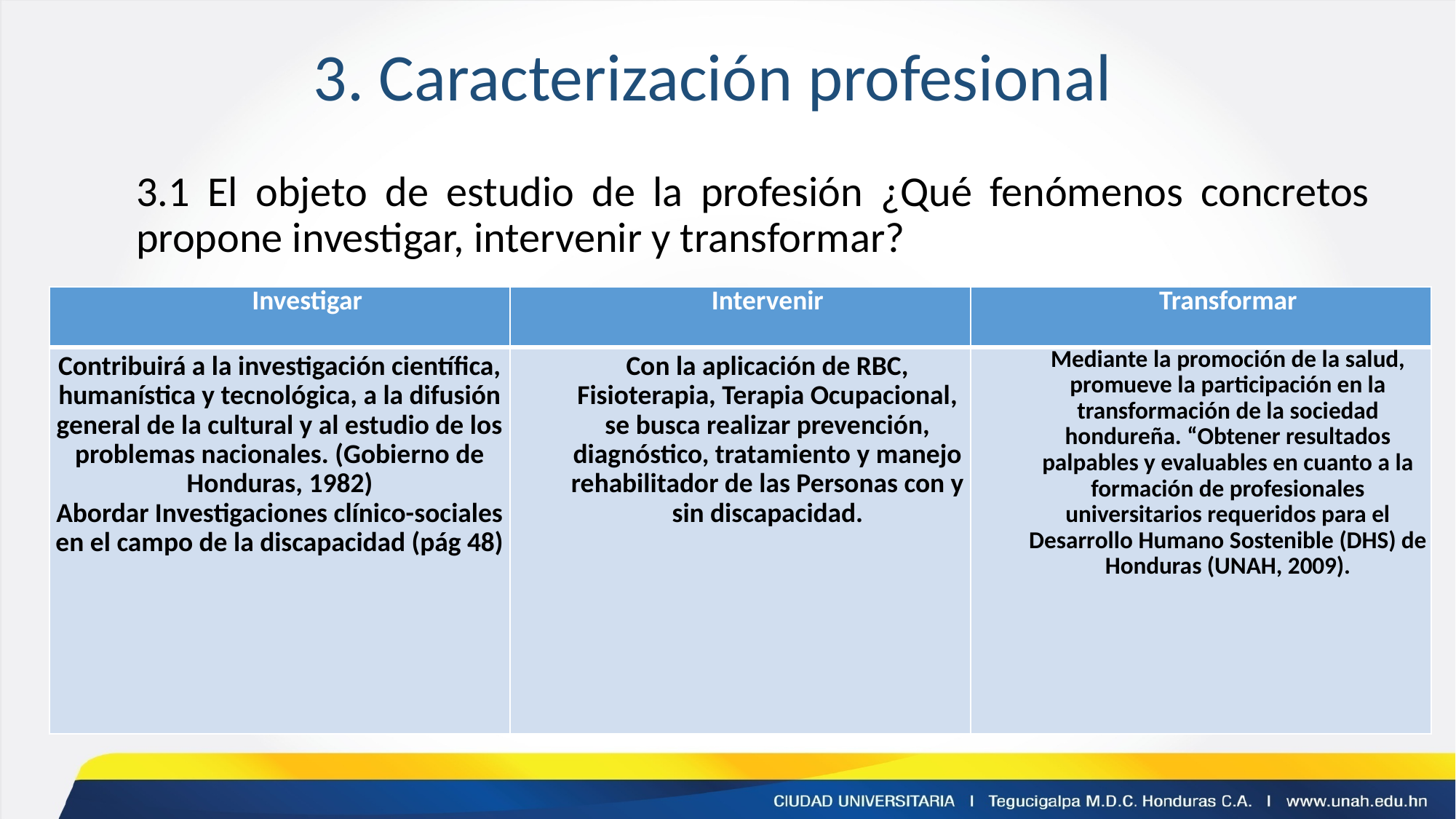

# 3. Caracterización profesional
3.1 El objeto de estudio de la profesión ¿Qué fenómenos concretos propone investigar, intervenir y transformar?

| Investigar | Intervenir | Transformar |
| --- | --- | --- |
| Contribuirá a la investigación científica, humanística y tecnológica, a la difusión general de la cultural y al estudio de los problemas nacionales. (Gobierno de Honduras, 1982) Abordar Investigaciones clínico-sociales en el campo de la discapacidad (pág 48) | Con la aplicación de RBC, Fisioterapia, Terapia Ocupacional, se busca realizar prevención, diagnóstico, tratamiento y manejo rehabilitador de las Personas con y sin discapacidad. | Mediante la promoción de la salud, promueve la participación en la transformación de la sociedad hondureña. “Obtener resultados palpables y evaluables en cuanto a la formación de profesionales universitarios requeridos para el Desarrollo Humano Sostenible (DHS) de Honduras (UNAH, 2009). |